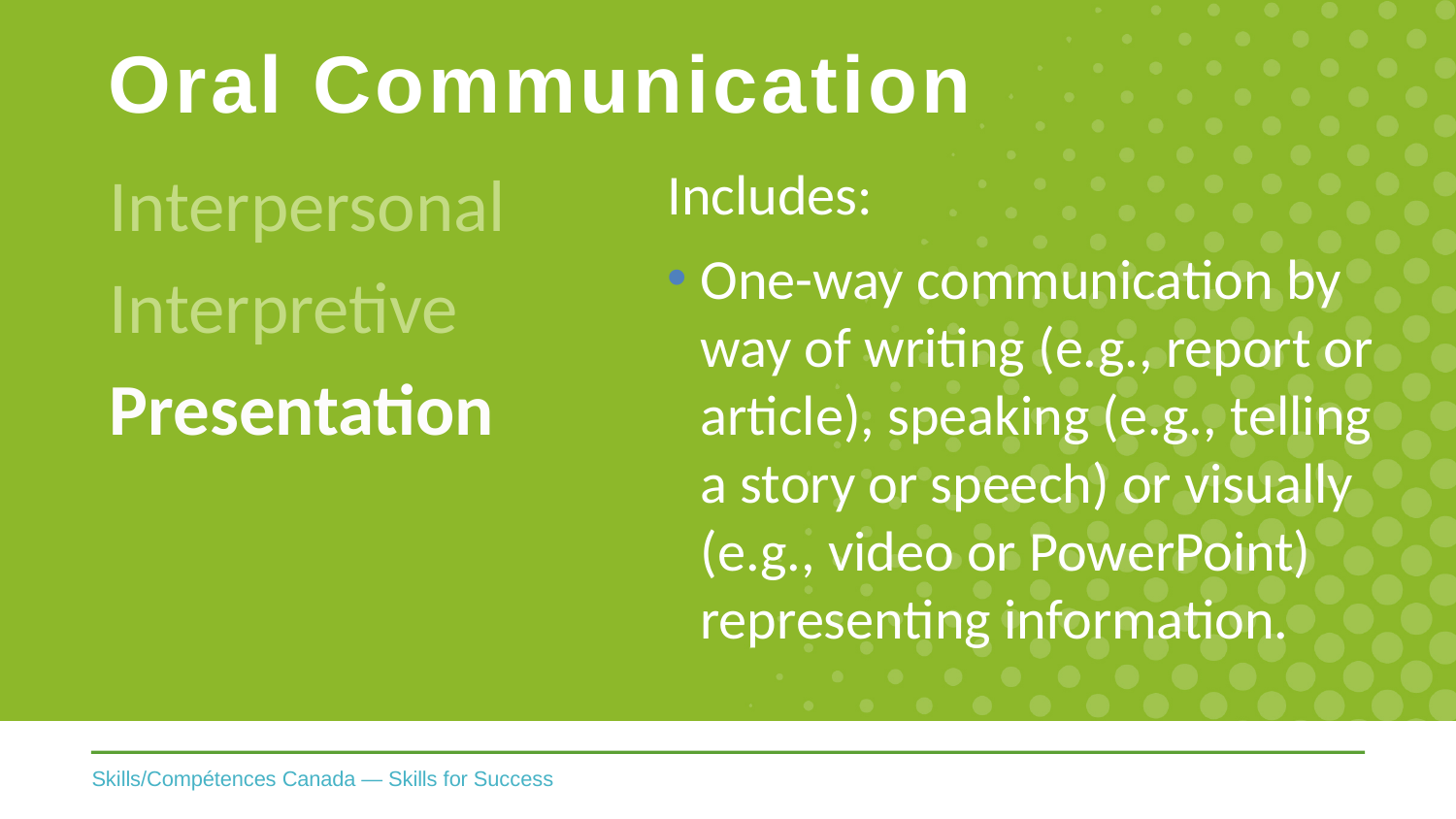

# Oral Communication
Interpersonal
Interpretive
Presentation

Includes:
One-way communication by way of writing (e.g., report or article), speaking (e.g., telling a story or speech) or visually (e.g., video or PowerPoint) representing information.